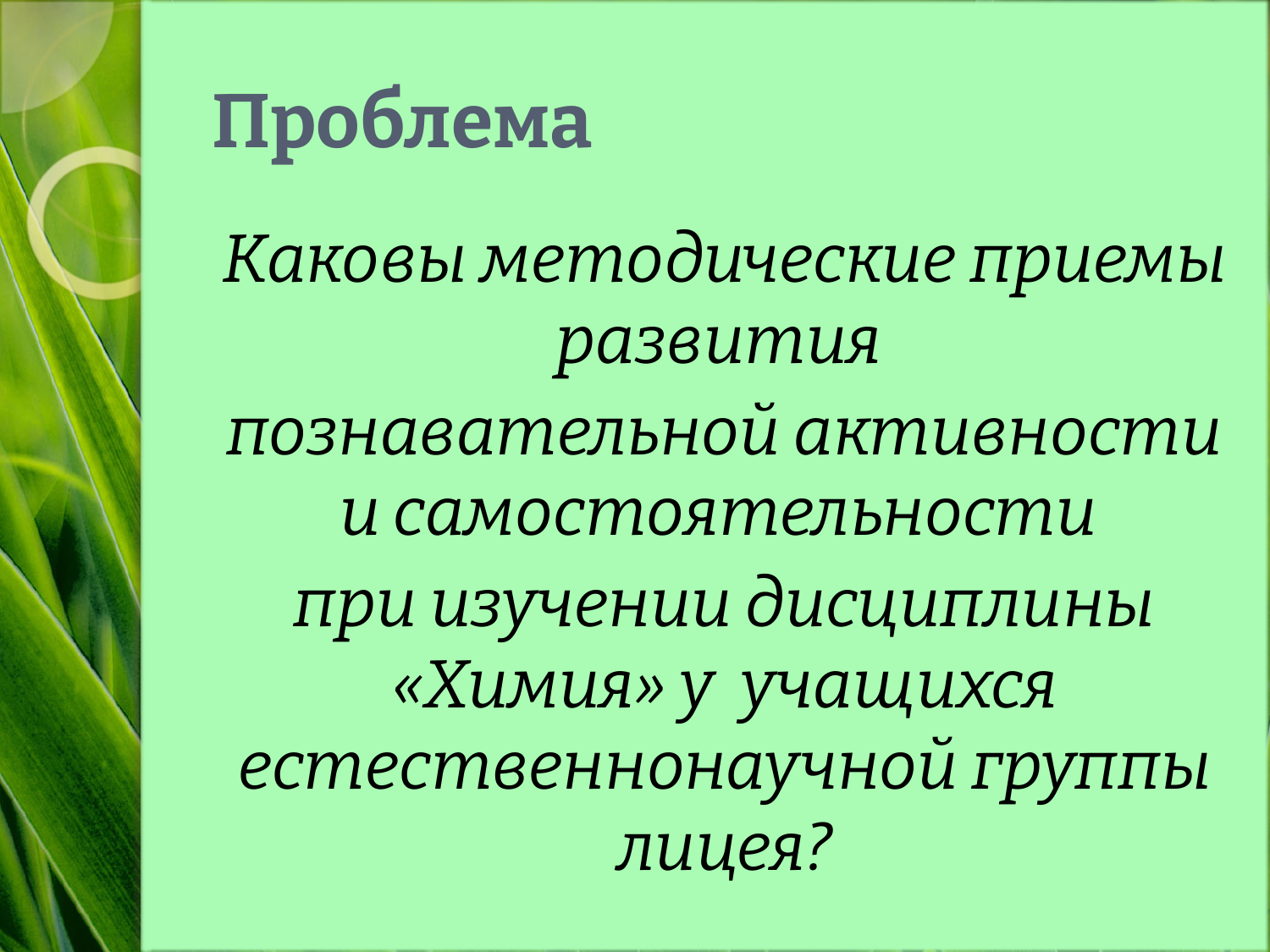

# Проблема
Каковы методические приемы развития
познавательной активности и самостоятельности
при изучении дисциплины «Химия» у  учащихся естественнонаучной группы лицея?